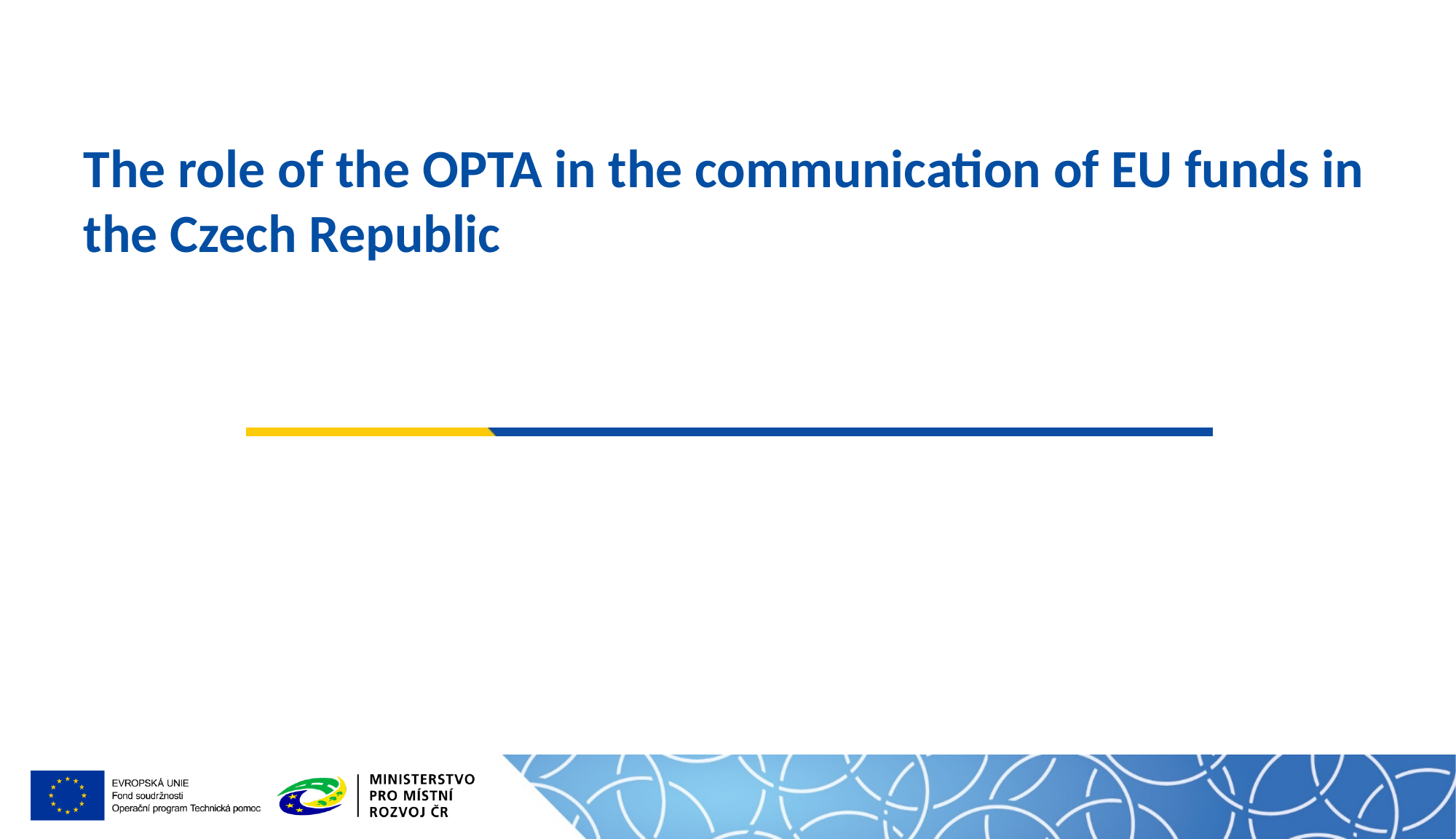

# The role of the OPTA in the communication of EU funds in the Czech Republic